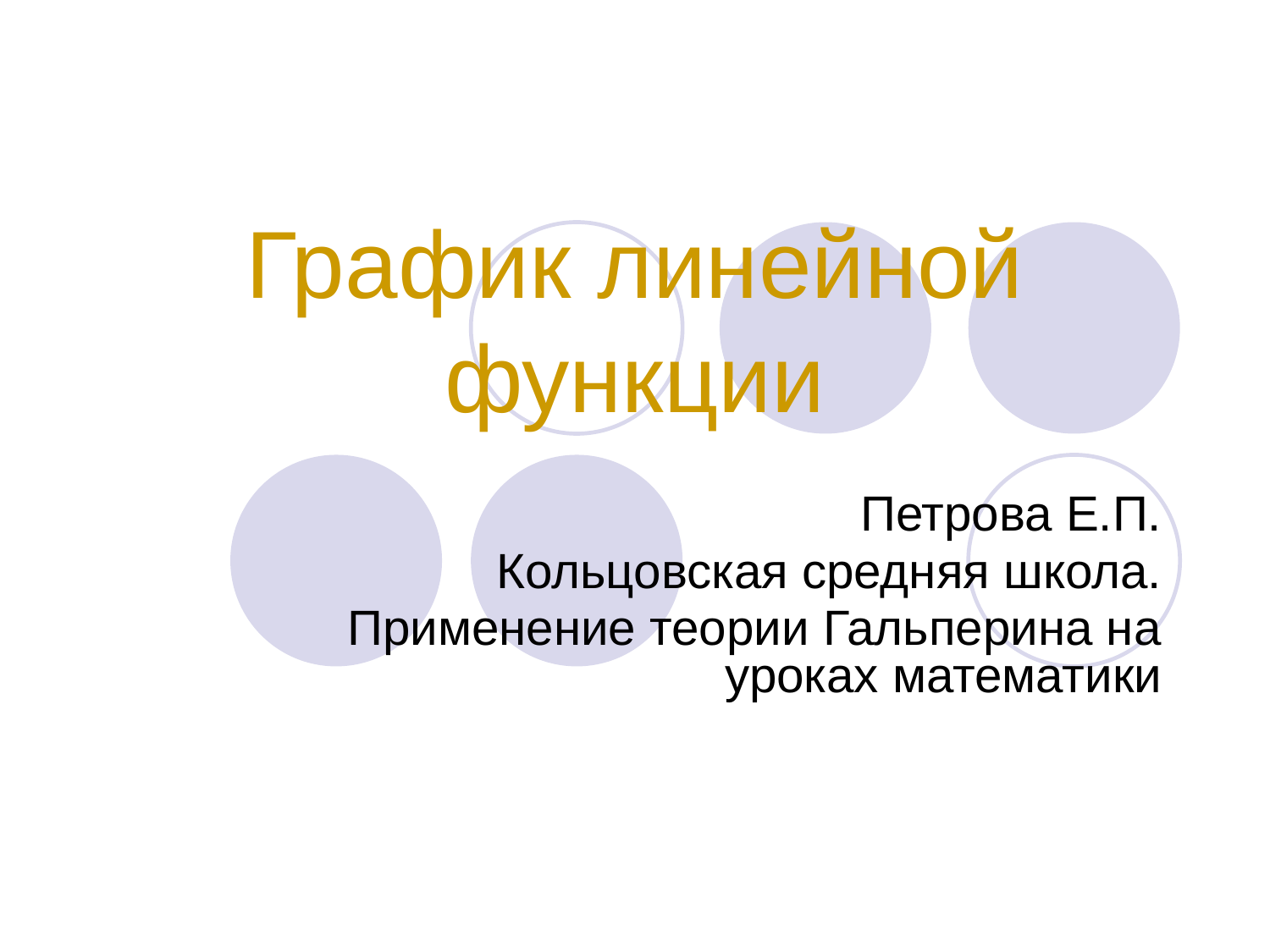

# График линейной функции
Петрова Е.П.
Кольцовская средняя школа.
Применение теории Гальперина на уроках математики